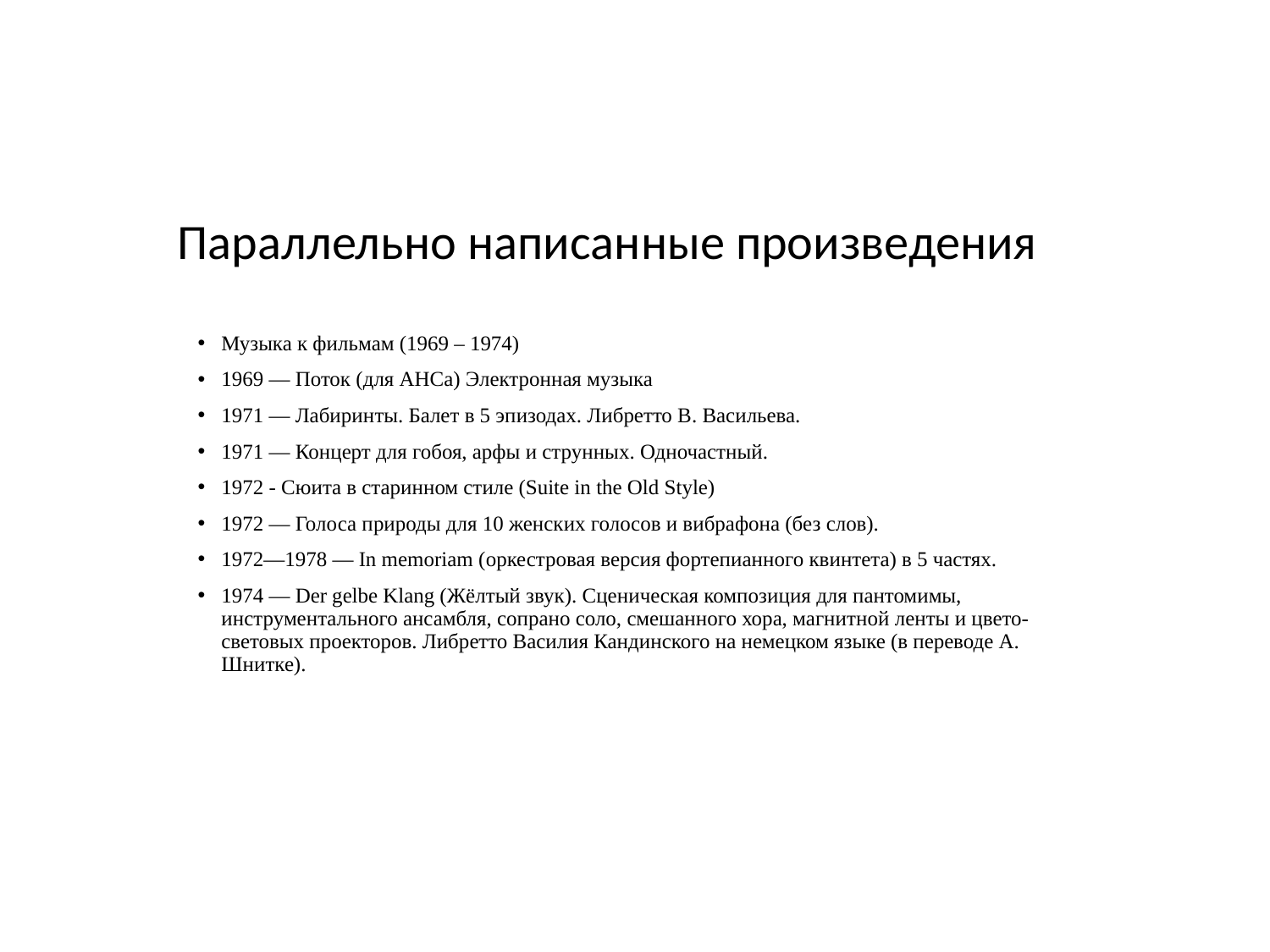

# Параллельно написанные произведения
Музыка к фильмам (1969 – 1974)
1969 — Поток (для АНСа) Электронная музыка
1971 — Лабиринты. Балет в 5 эпизодах. Либретто В. Васильева.
1971 — Концерт для гобоя, арфы и струнных. Одночастный.
1972 - Сюита в старинном стиле (Suite in the Old Style)
1972 — Голоса природы для 10 женских голосов и вибрафона (без слов).
1972—1978 — In memoriam (оркестровая версия фортепианного квинтета) в 5 частях.
1974 — Der gelbe Klang (Жёлтый звук). Сценическая композиция для пантомимы, инструментального ансамбля, сопрано соло, смешанного хора, магнитной ленты и цвето-световых проекторов. Либретто Василия Кандинского на немецком языке (в переводе А. Шнитке).